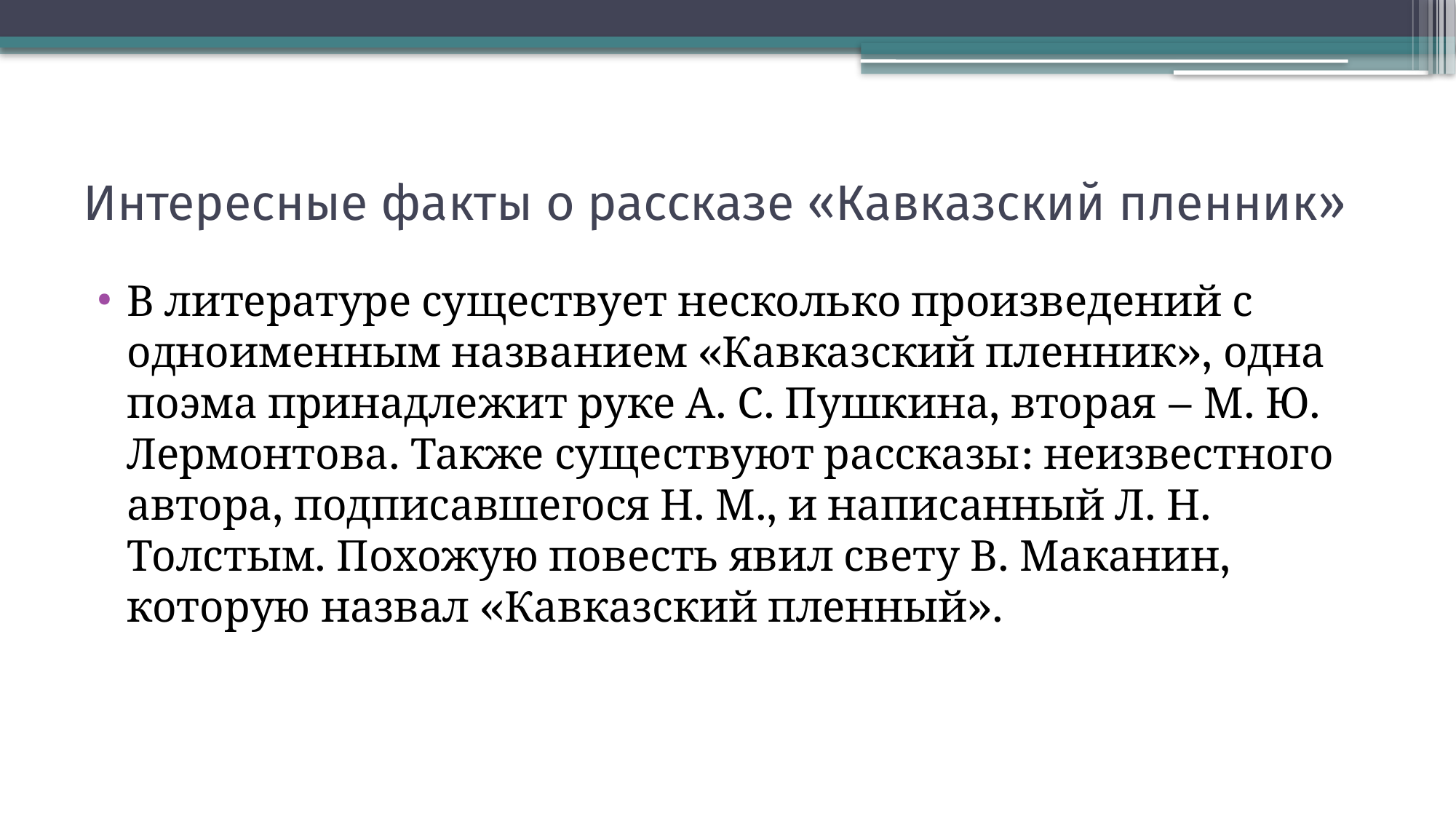

# Интересные факты о рассказе «Кавказский пленник»
В литературе существует несколько произведений с одноименным названием «Кавказский пленник», одна поэма принадлежит руке А. С. Пушкина, вторая – М. Ю. Лермонтова. Также существуют рассказы: неизвестного автора, подписавшегося Н. М., и написанный Л. Н. Толстым. Похожую повесть явил свету В. Маканин, которую назвал «Кавказский пленный».